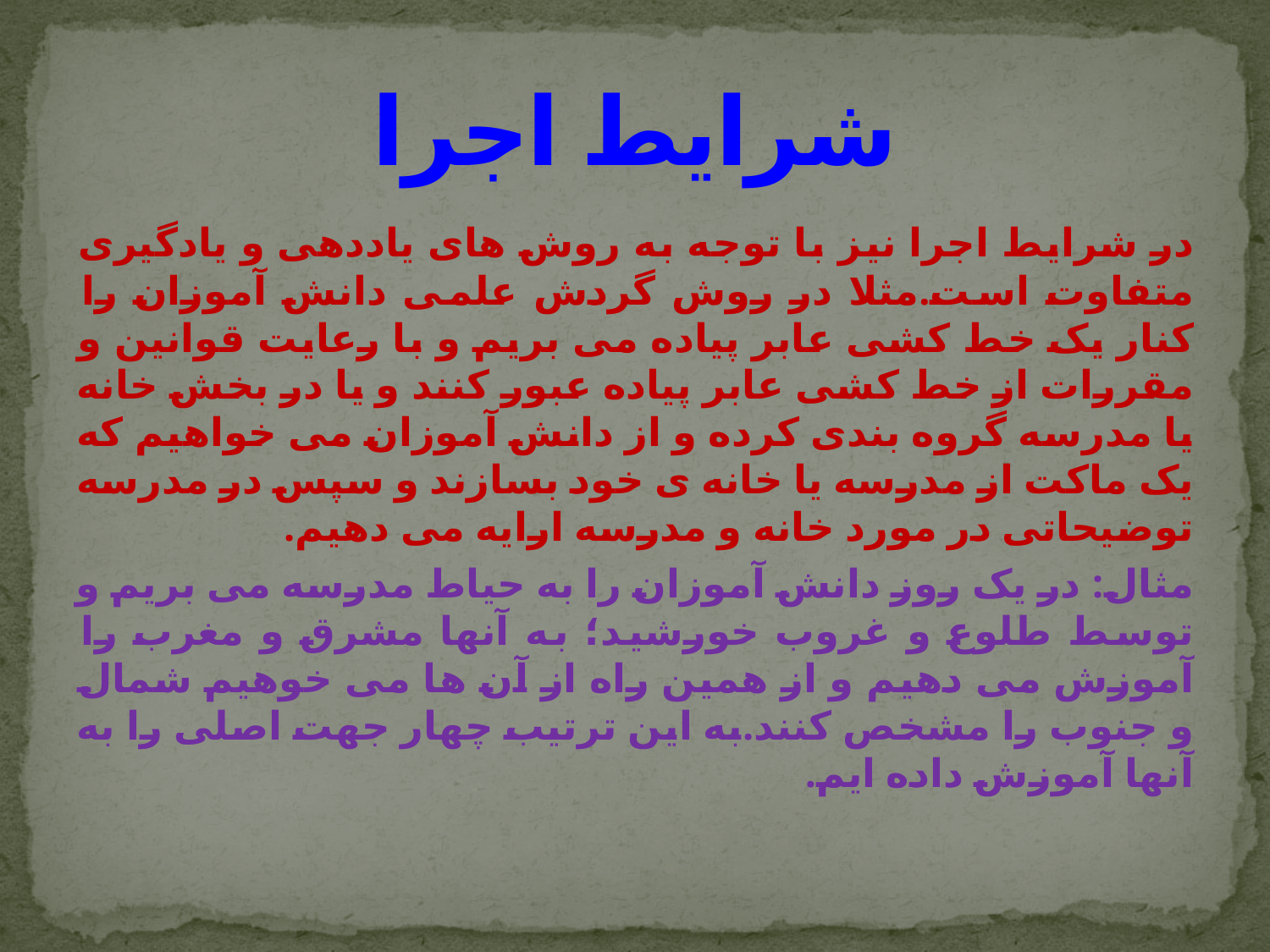

# شرایط اجرا
در شرایط اجرا نیز با توجه به روش های یاددهی و یادگیری متفاوت است.مثلا در روش گردش علمی دانش آموزان را کنار یک خط کشی عابر پیاده می بریم و با رعایت قوانین و مقررات از خط کشی عابر پیاده عبور کنند و یا در بخش خانه یا مدرسه گروه بندی کرده و از دانش آموزان می خواهیم که یک ماکت از مدرسه یا خانه ی خود بسازند و سپس در مدرسه توضیحاتی در مورد خانه و مدرسه ارایه می دهیم.
مثال: در یک روز دانش آموزان را به حیاط مدرسه می بریم و توسط طلوع و غروب خورشید؛ به آنها مشرق و مغرب را آموزش می دهیم و از همین راه از آن ها می خوهیم شمال و جنوب را مشخص کنند.به این ترتیب چهار جهت اصلی را به آنها آموزش داده ایم.